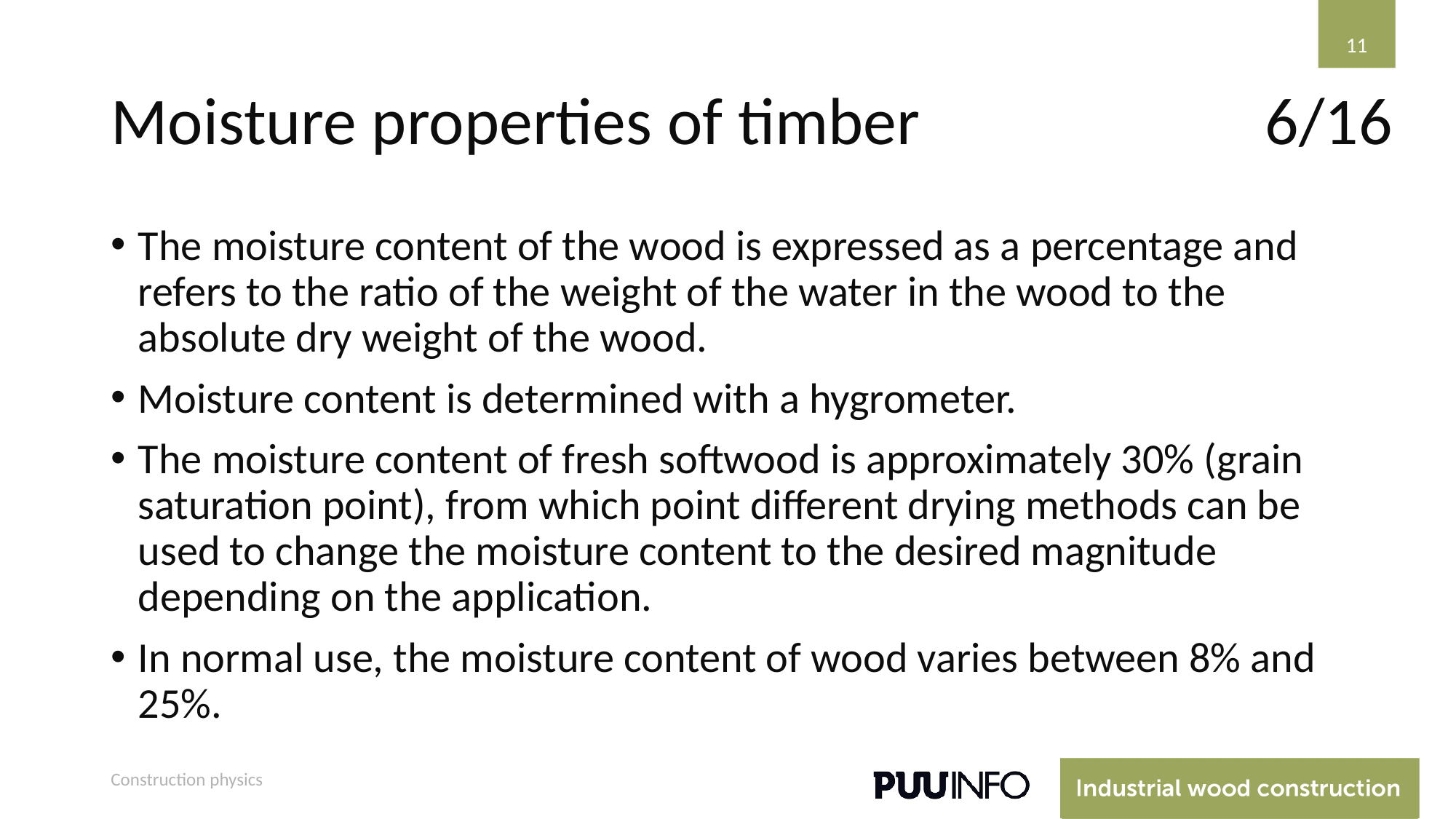

11
# Moisture properties of timber
6/16
The moisture content of the wood is expressed as a percentage and refers to the ratio of the weight of the water in the wood to the absolute dry weight of the wood.
Moisture content is determined with a hygrometer.
The moisture content of fresh softwood is approximately 30% (grain saturation point), from which point different drying methods can be used to change the moisture content to the desired magnitude depending on the application.
In normal use, the moisture content of wood varies between 8% and 25%.
Construction physics